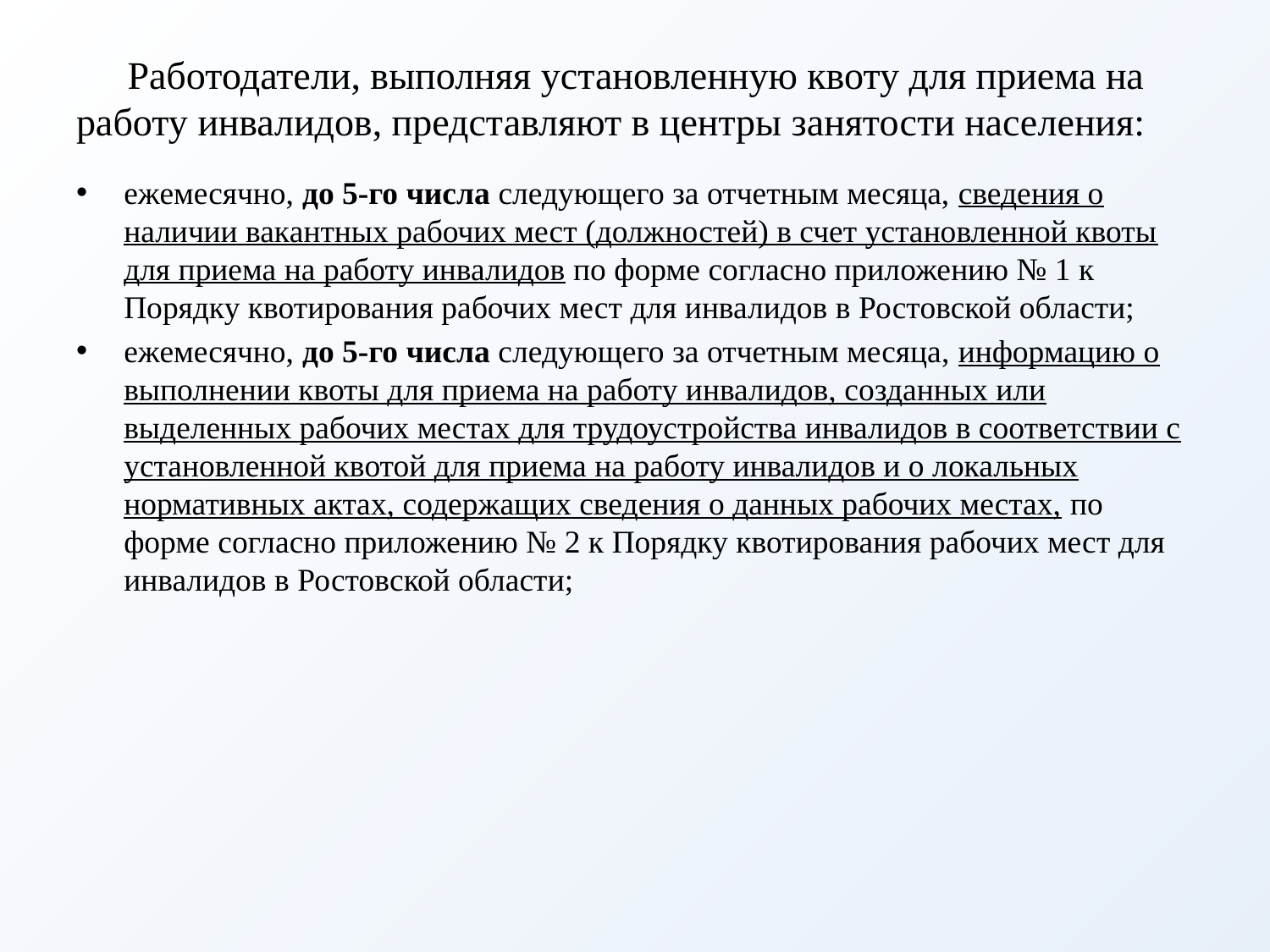

# Работодатели, выполняя установленную квоту для приема на работу инвалидов, представляют в центры занятости населения:
ежемесячно, до 5-го числа следующего за отчетным месяца, сведения о наличии вакантных рабочих мест (должностей) в счет установленной квоты для приема на работу инвалидов по форме согласно приложению № 1 к Порядку квотирования рабочих мест для инвалидов в Ростовской области;
ежемесячно, до 5-го числа следующего за отчетным месяца, информацию о выполнении квоты для приема на работу инвалидов, созданных или выделенных рабочих местах для трудоустройства инвалидов в соответствии с установленной квотой для приема на работу инвалидов и о локальных нормативных актах, содержащих сведения о данных рабочих местах, по форме согласно приложению № 2 к Порядку квотирования рабочих мест для инвалидов в Ростовской области;